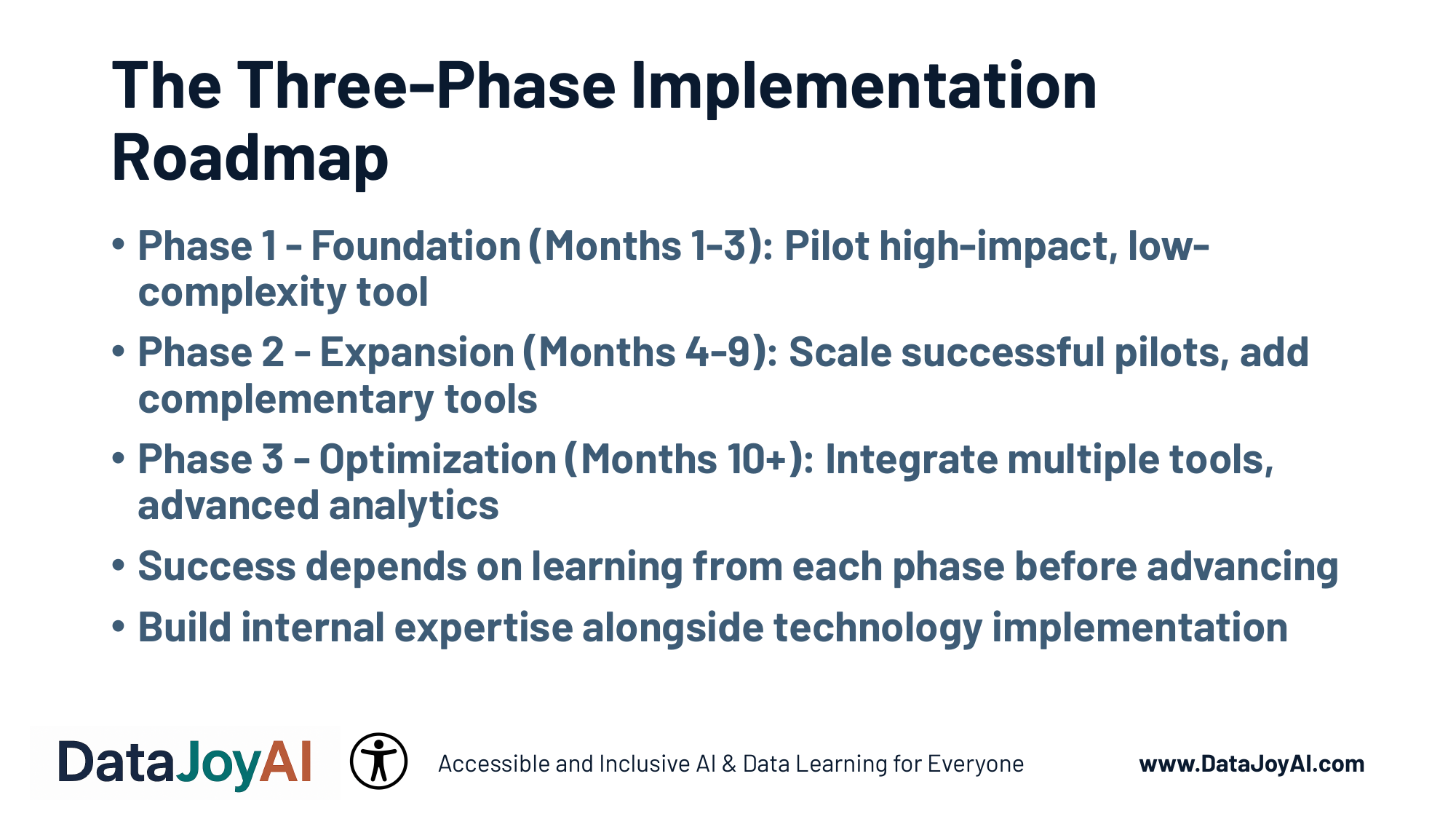

# The Three-Phase Implementation Roadmap
Phase 1 - Foundation (Months 1-3): Pilot high-impact, low-complexity tool
Phase 2 - Expansion (Months 4-9): Scale successful pilots, add complementary tools
Phase 3 - Optimization (Months 10+): Integrate multiple tools, advanced analytics
Success depends on learning from each phase before advancing
Build internal expertise alongside technology implementation